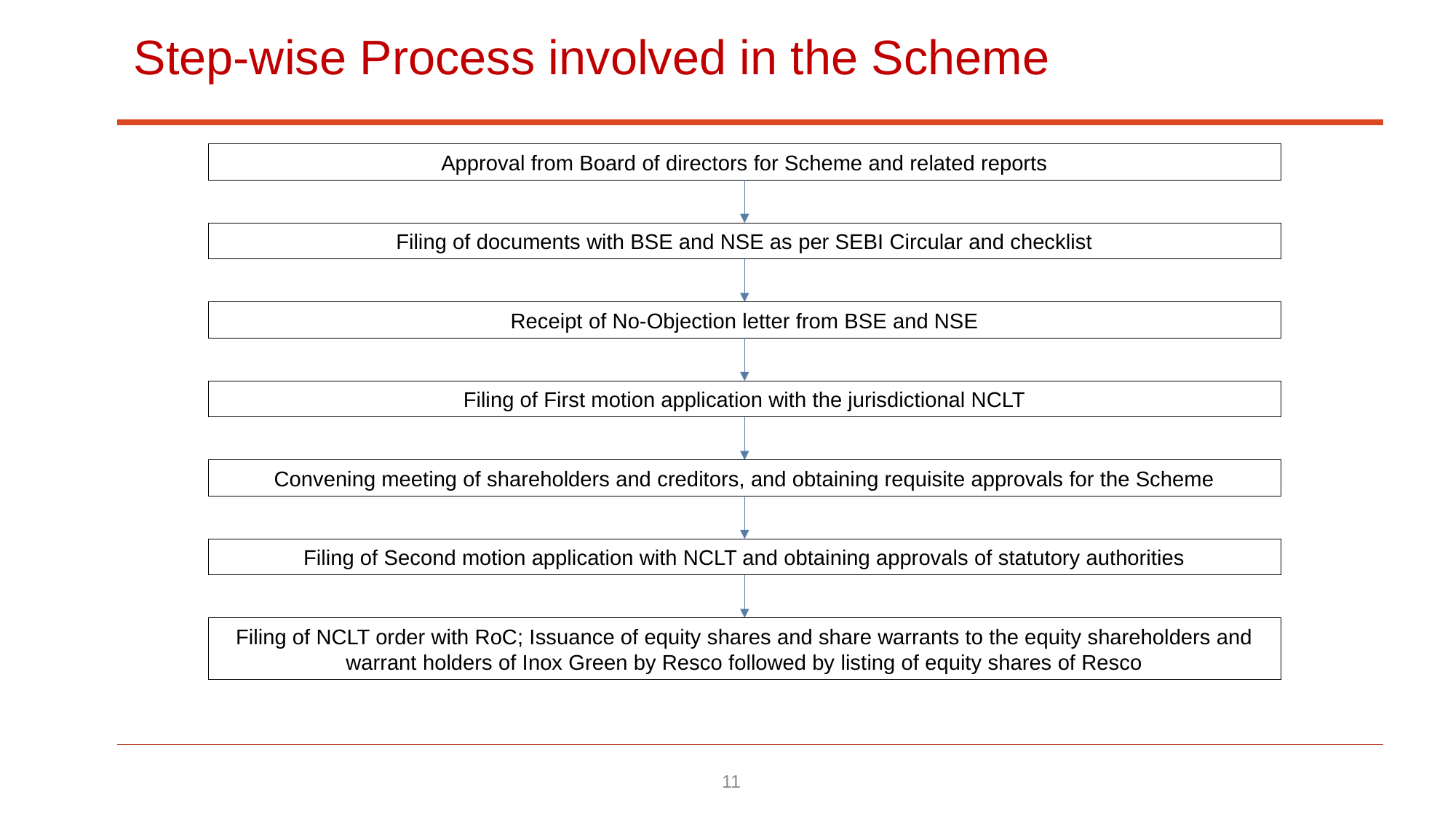

# Step-wise Process involved in the Scheme
Approval from Board of directors for Scheme and related reports
Filing of documents with BSE and NSE as per SEBI Circular and checklist
Receipt of No-Objection letter from BSE and NSE
Filing of First motion application with the jurisdictional NCLT
Convening meeting of shareholders and creditors, and obtaining requisite approvals for the Scheme
Filing of Second motion application with NCLT and obtaining approvals of statutory authorities
Filing of NCLT order with RoC; Issuance of equity shares and share warrants to the equity shareholders and warrant holders of Inox Green by Resco followed by listing of equity shares of Resco
11